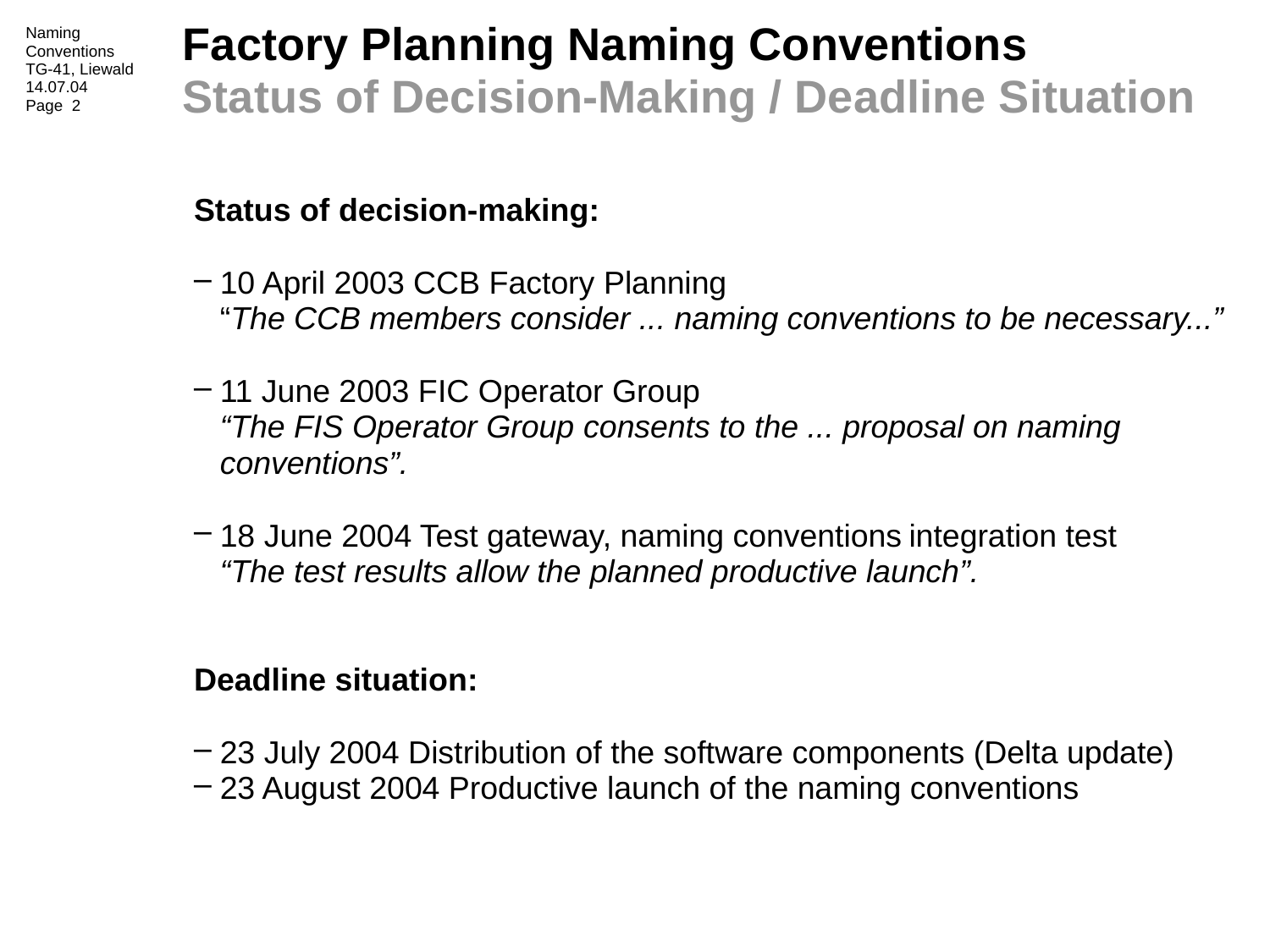

Factory Planning Naming Conventions
Status of Decision-Making / Deadline Situation
Status of decision-making:

10 April 2003 CCB Factory Planning
“The CCB members consider ... naming conventions to be necessary...”

11 June 2003 FIC Operator Group
“The FIS Operator Group consents to the ... proposal on naming
conventions”.

18 June 2004 Test gateway, naming conventions integration test
“The test results allow the planned productive launch”.

Deadline situation:

23 July 2004 Distribution of the software components (Delta update)
23 August 2004 Productive launch of the naming conventions